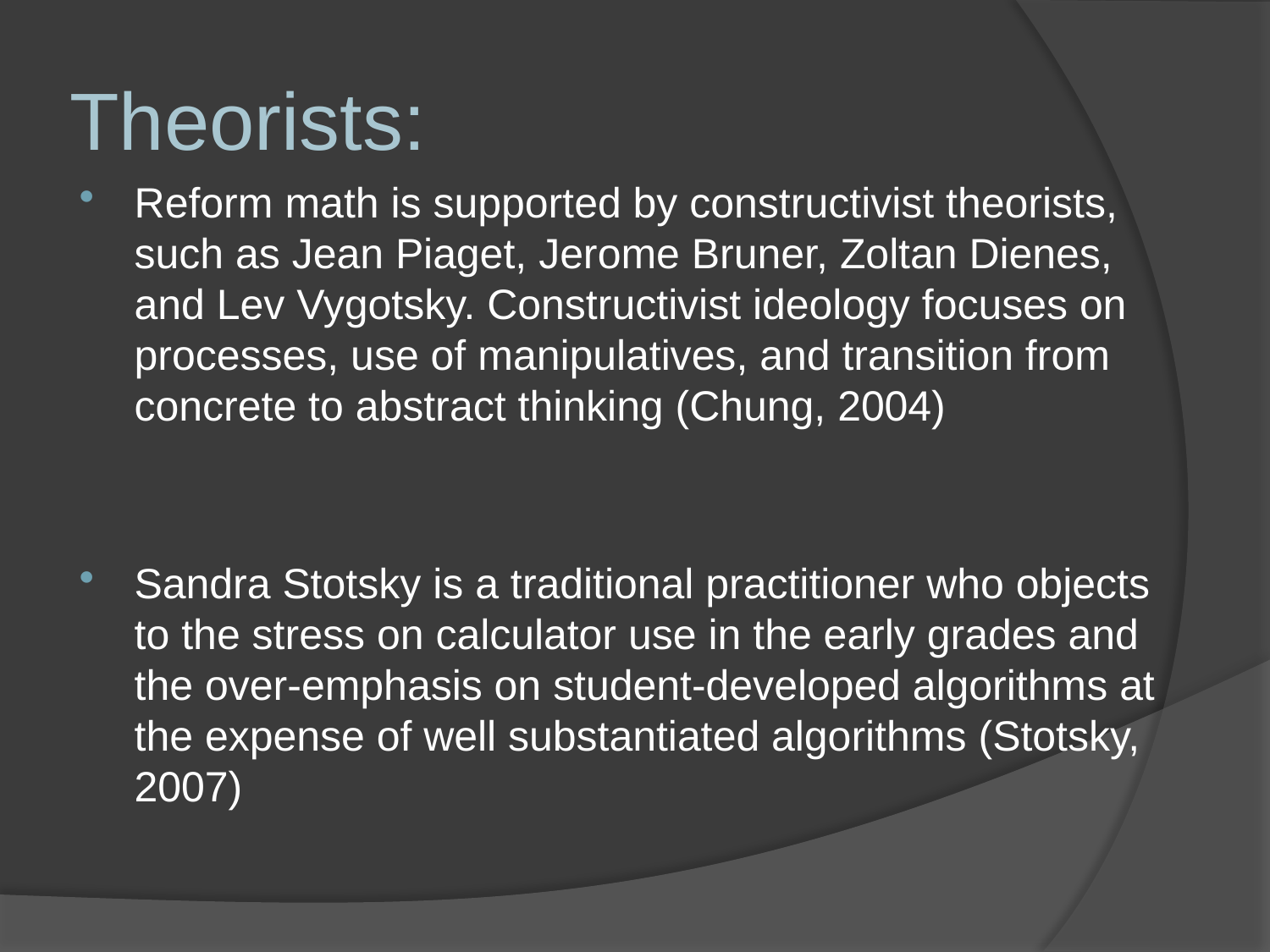

# Theorists:
Reform math is supported by constructivist theorists, such as Jean Piaget, Jerome Bruner, Zoltan Dienes, and Lev Vygotsky. Constructivist ideology focuses on processes, use of manipulatives, and transition from concrete to abstract thinking (Chung, 2004)

Sandra Stotsky is a traditional practitioner who objects to the stress on calculator use in the early grades and the over-emphasis on student-developed algorithms at the expense of well substantiated algorithms (Stotsky, 2007)